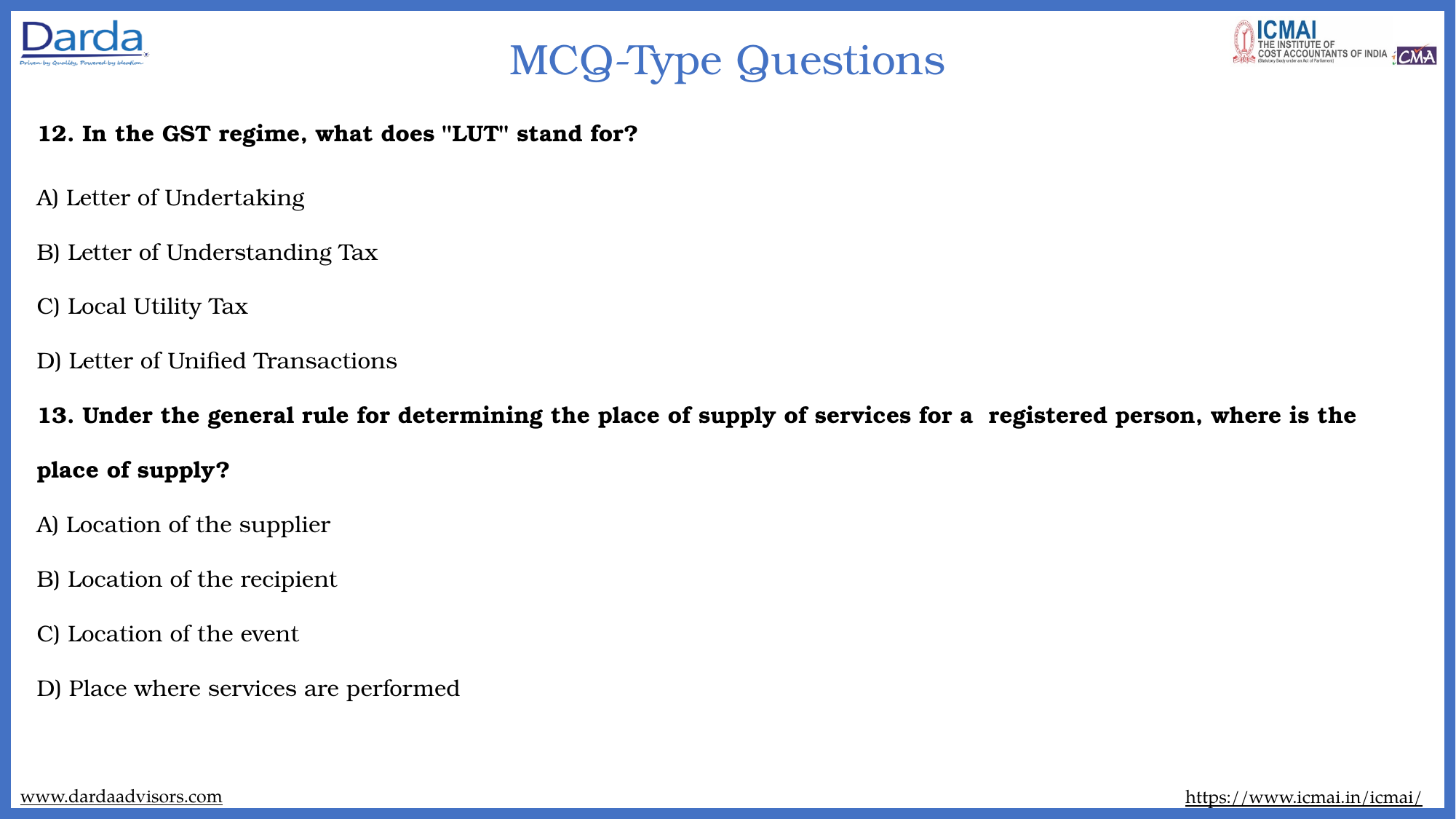

MCQ-Type Questions
12. In the GST regime, what does "LUT" stand for?
A) Letter of Undertaking
B) Letter of Understanding Tax
C) Local Utility Tax
D) Letter of Unified Transactions
13. Under the general rule for determining the place of supply of services for a  registered person, where is the place of supply?
A) Location of the supplier
B) Location of the recipient
C) Location of the event
D) Place where services are performed